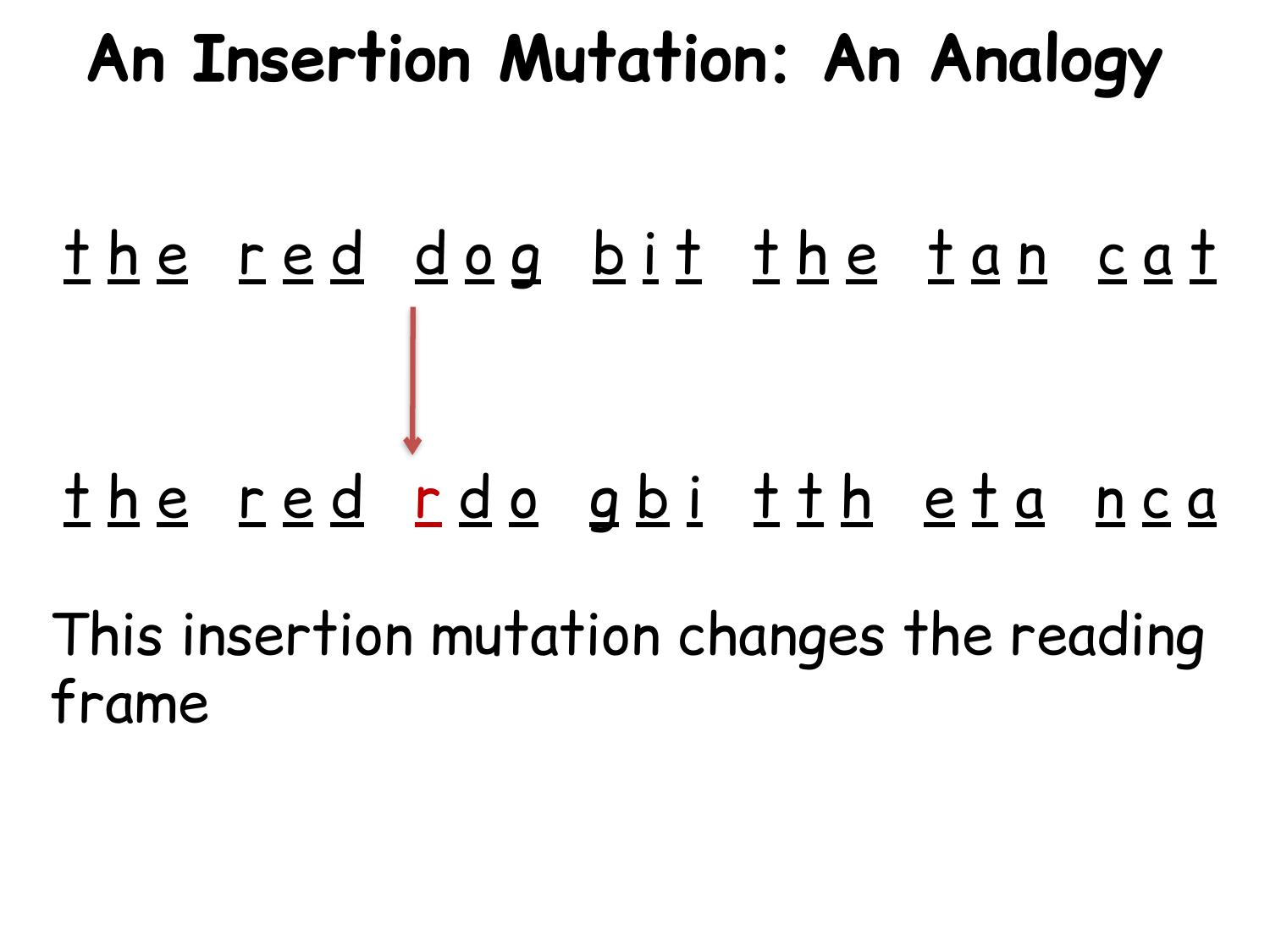

# An Insertion Mutation: An Analogy
t h e   r e d   d o g   b i t   t h e   t a n   c a t
t h e   r e d   r d o   g b i   t t h   e t a   n c a
This insertion mutation changes the reading
frame